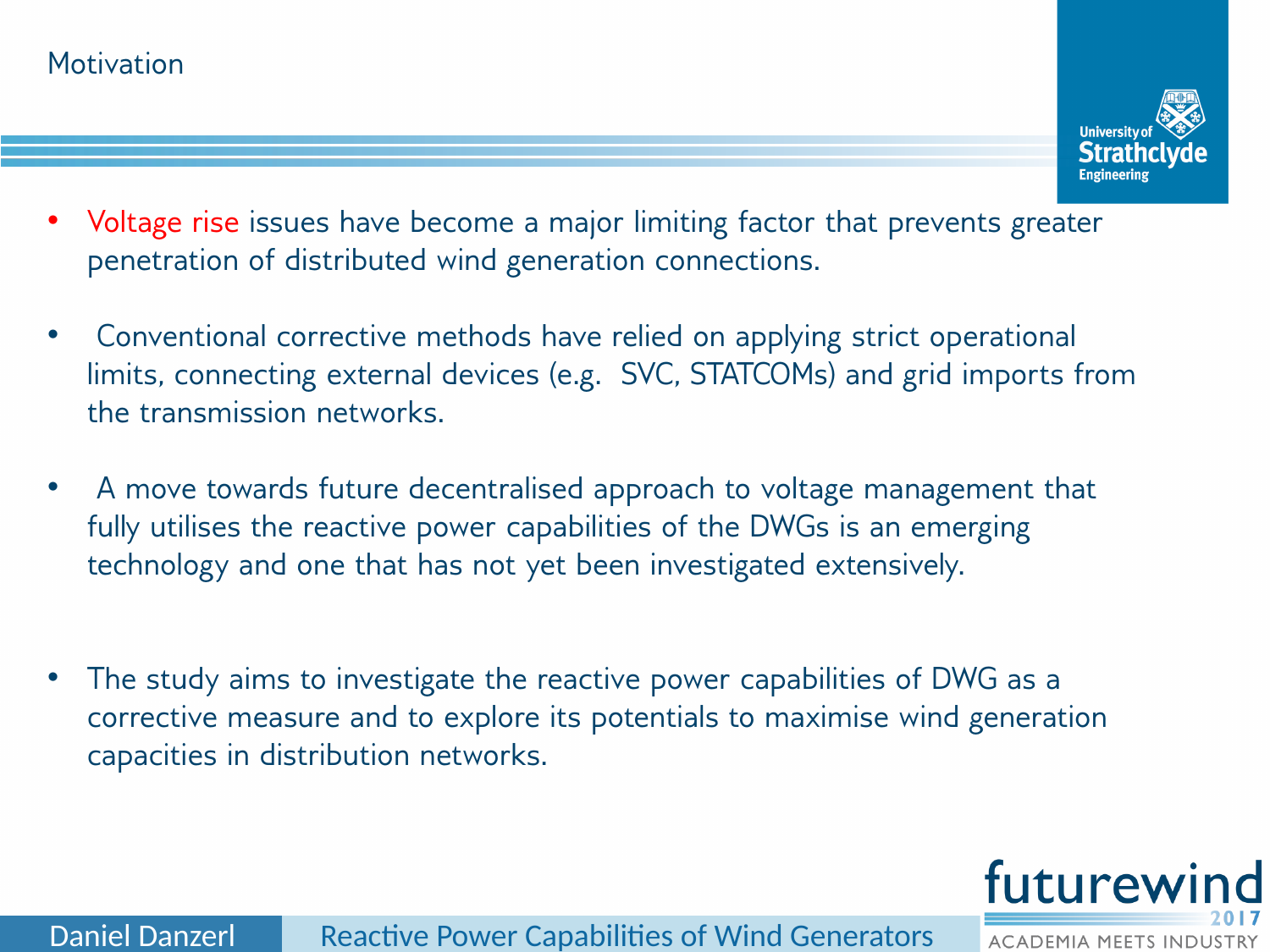

Motivation

Voltage rise issues have become a major limiting factor that prevents greater penetration of distributed wind generation connections.

 Conventional corrective methods have relied on applying strict operational limits, connecting external devices (e.g.  SVC, STATCOMs) and grid imports from the transmission networks.

 A move towards future decentralised approach to voltage management that fully utilises the reactive power capabilities of the DWGs is an emerging technology and one that has not yet been investigated extensively.

The study aims to investigate the reactive power capabilities of DWG as a corrective measure and to explore its potentials to maximise wind generation capacities in distribution networks.